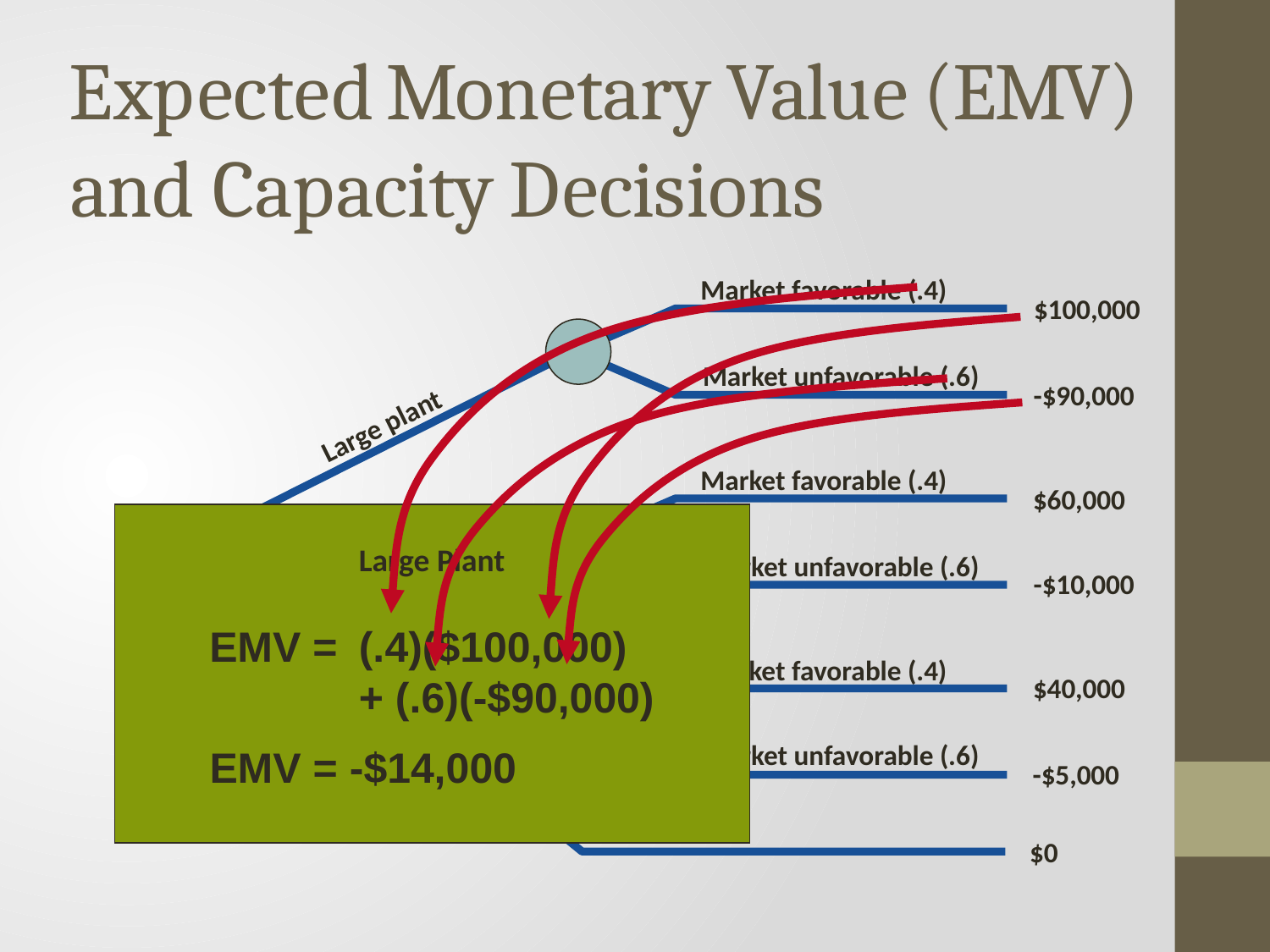

# Expected Monetary Value (EMV) and Capacity Decisions
Market favorable (.4)
$100,000

Market unfavorable (.6)

Large plant
-$90,000

Market favorable (.4)
$60,000

Market unfavorable (.6)
-$10,000
Medium plant

$0
Do nothing
Large Plant

Market favorable (.4)
$40,000

Market unfavorable (.6)
-$5,000
Small plant
EMV =	(.4)($100,000)
	+ (.6)(-$90,000)
EMV = -$14,000